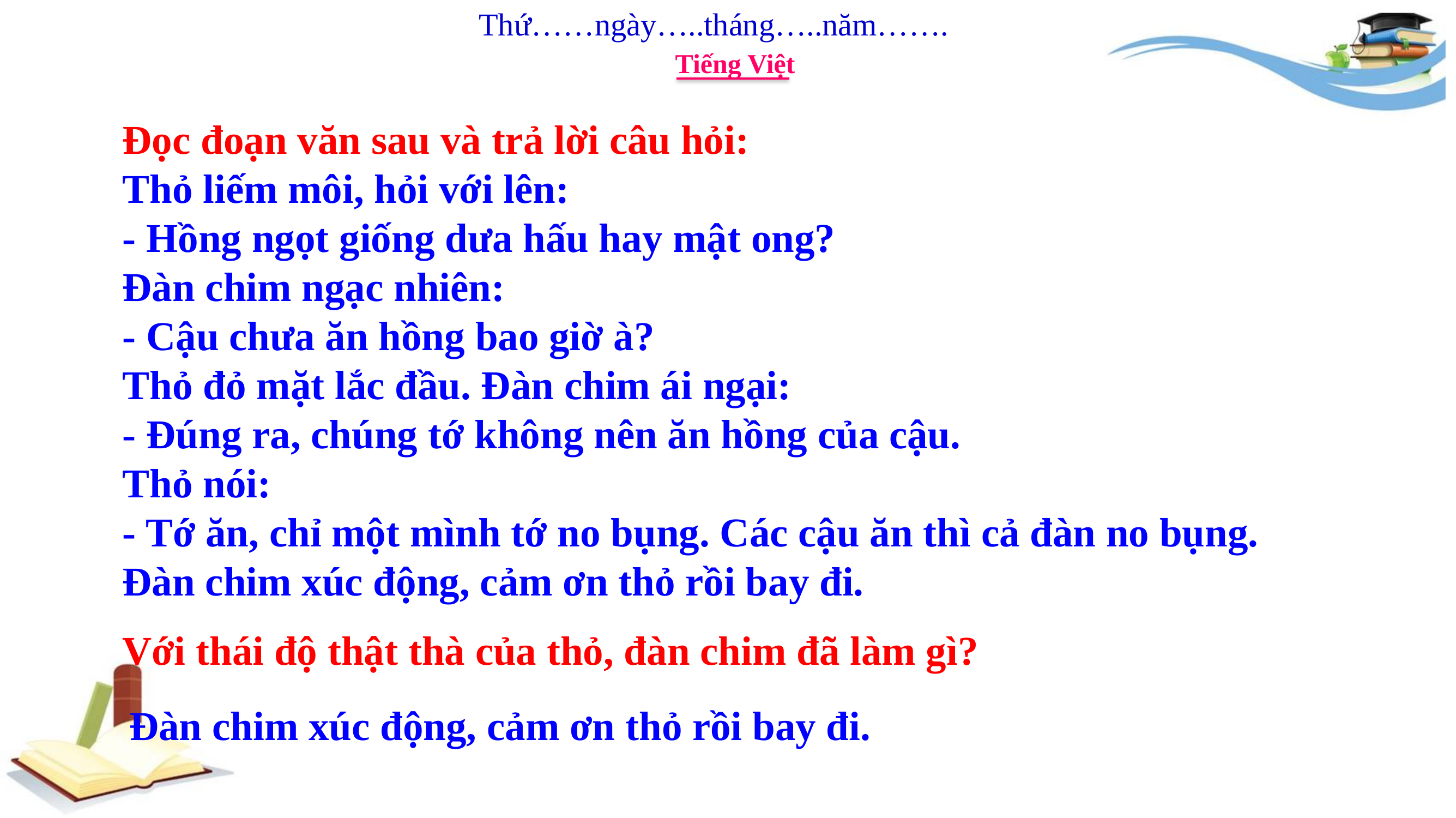

Thứ……ngày…..tháng…..năm…….
Tiếng Việt
Đọc đoạn văn sau và trả lời câu hỏi:
Thỏ liếm môi, hỏi với lên:
- Hồng ngọt giống dưa hấu hay mật ong?
Đàn chim ngạc nhiên:
- Cậu chưa ăn hồng bao giờ à?
Thỏ đỏ mặt lắc đầu. Đàn chim ái ngại:
- Đúng ra, chúng tớ không nên ăn hồng của cậu.
Thỏ nói:
- Tớ ăn, chỉ một mình tớ no bụng. Các cậu ăn thì cả đàn no bụng.
Đàn chim xúc động, cảm ơn thỏ rồi bay đi.
Với thái độ thật thà của thỏ, đàn chim đã làm gì?
Đàn chim xúc động, cảm ơn thỏ rồi bay đi.